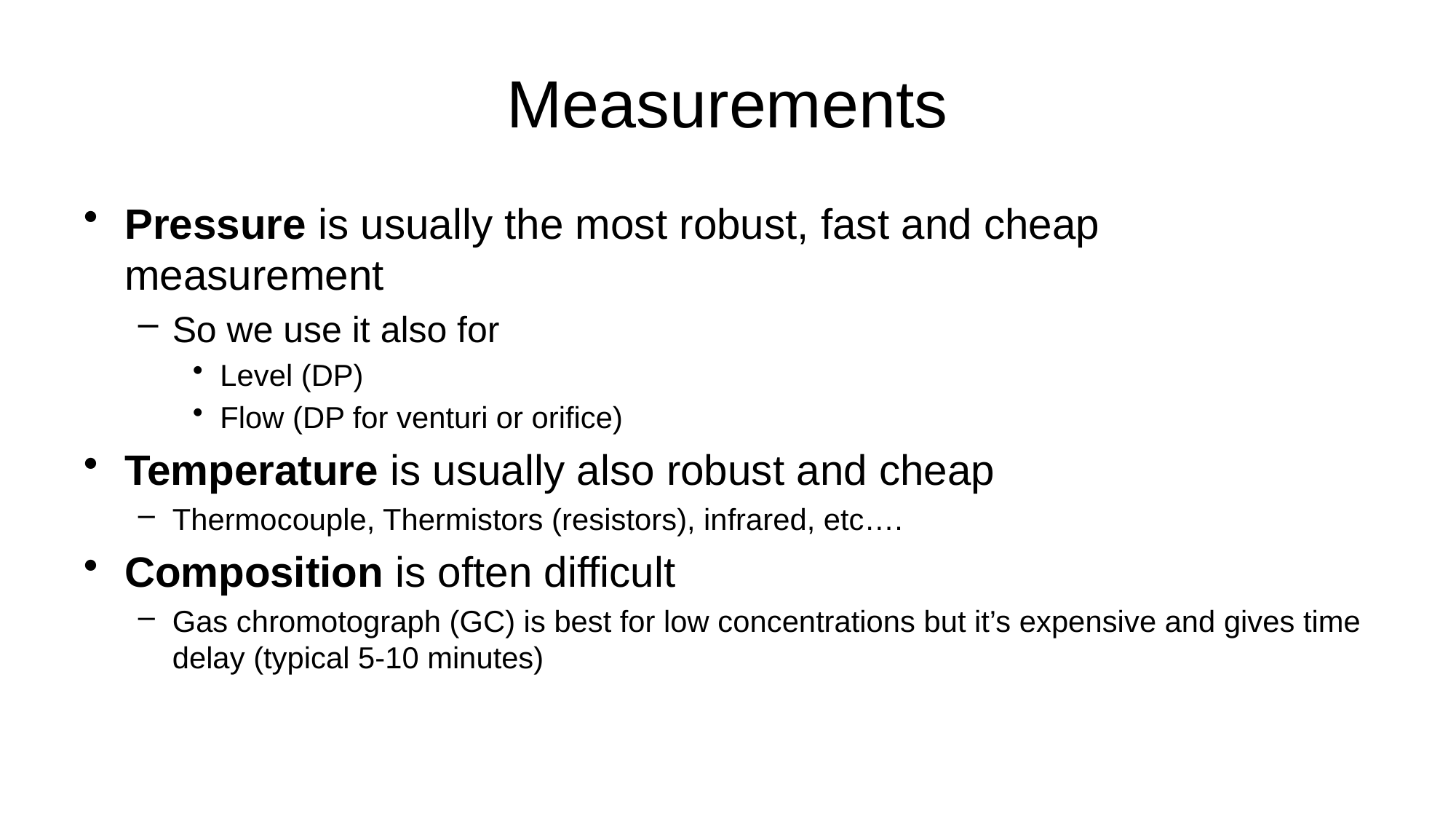

# Measurements
Pressure is usually the most robust, fast and cheap measurement
So we use it also for
Level (DP)
Flow (DP for venturi or orifice)
Temperature is usually also robust and cheap
Thermocouple, Thermistors (resistors), infrared, etc….
Composition is often difficult
Gas chromotograph (GC) is best for low concentrations but it’s expensive and gives time delay (typical 5-10 minutes)